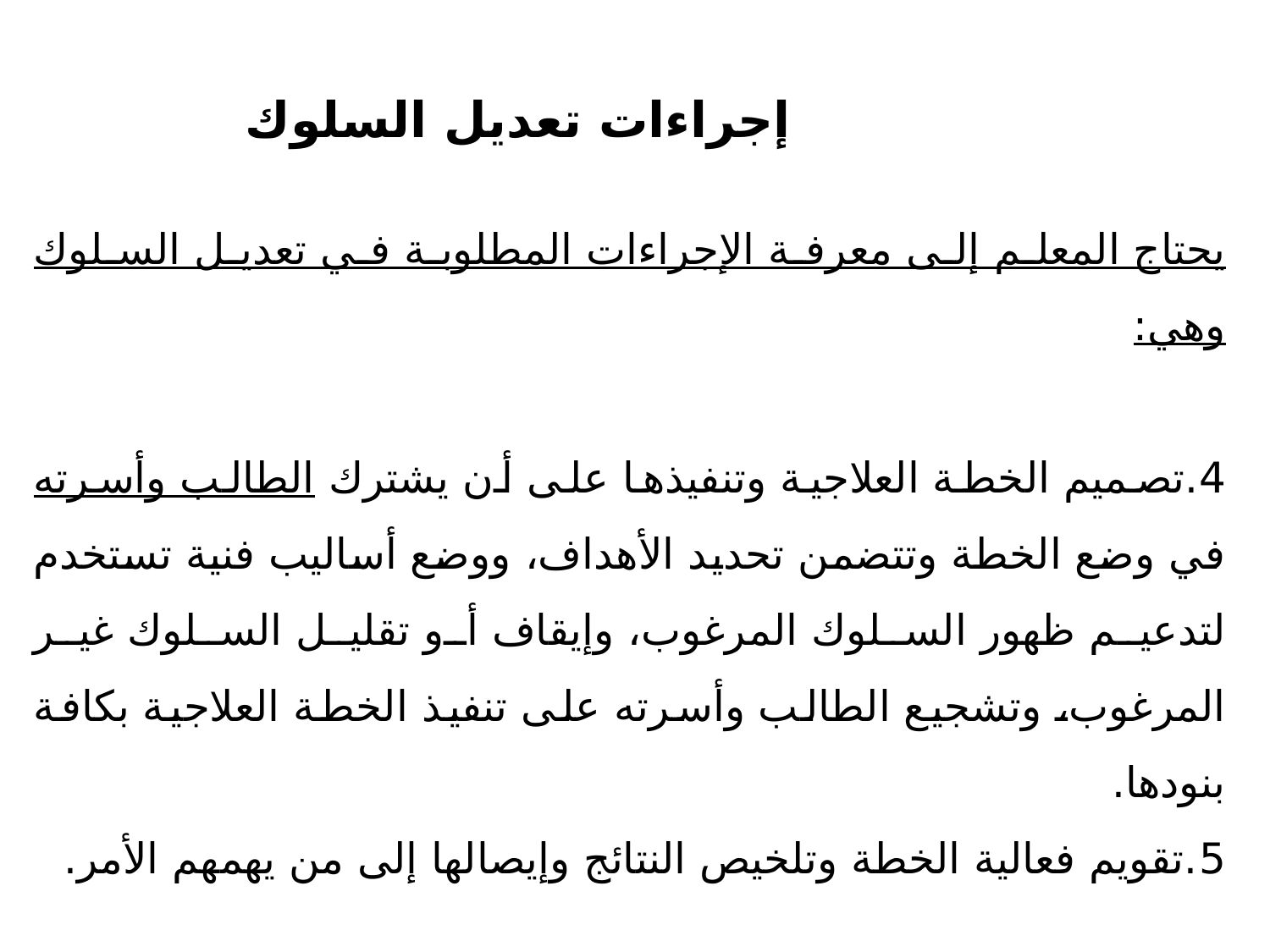

إجراءات تعديل السلوك
يحتاج المعلم إلى معرفة الإجراءات المطلوبة في تعديل السلوك وهي:

4.تصميم الخطة العلاجية وتنفيذها على أن يشترك الطالب وأسرته في وضع الخطة وتتضمن تحديد الأهداف، ووضع أساليب فنية تستخدم لتدعيم ظهور السلوك المرغوب، وإيقاف أو تقليل السلوك غير المرغوب، وتشجيع الطالب وأسرته على تنفيذ الخطة العلاجية بكافة بنودها.
5.تقويم فعالية الخطة وتلخيص النتائج وإيصالها إلى من يهمهم الأمر.